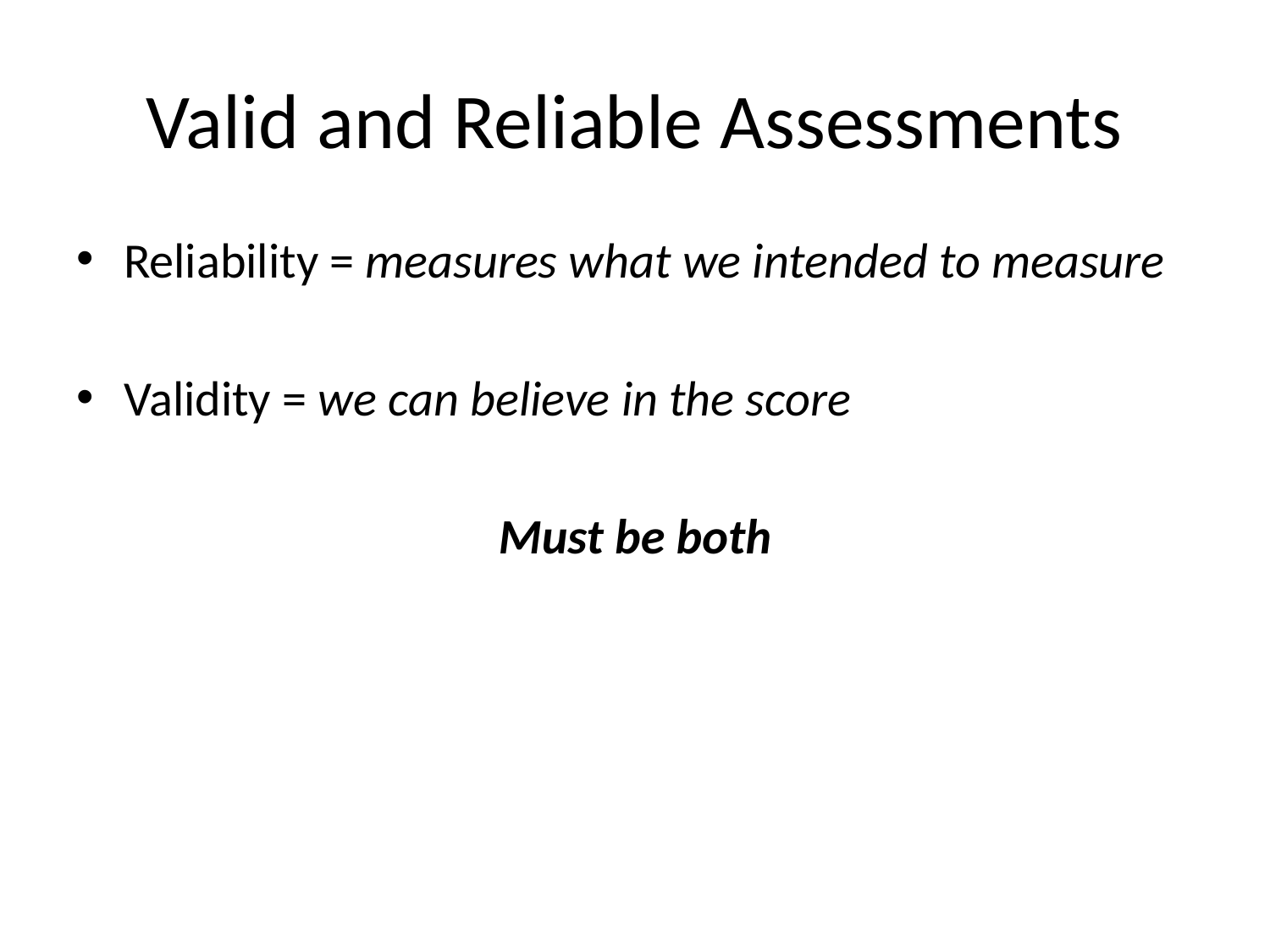

# Valid and Reliable Assessments
Reliability = measures what we intended to measure

Validity = we can believe in the score

Must be both